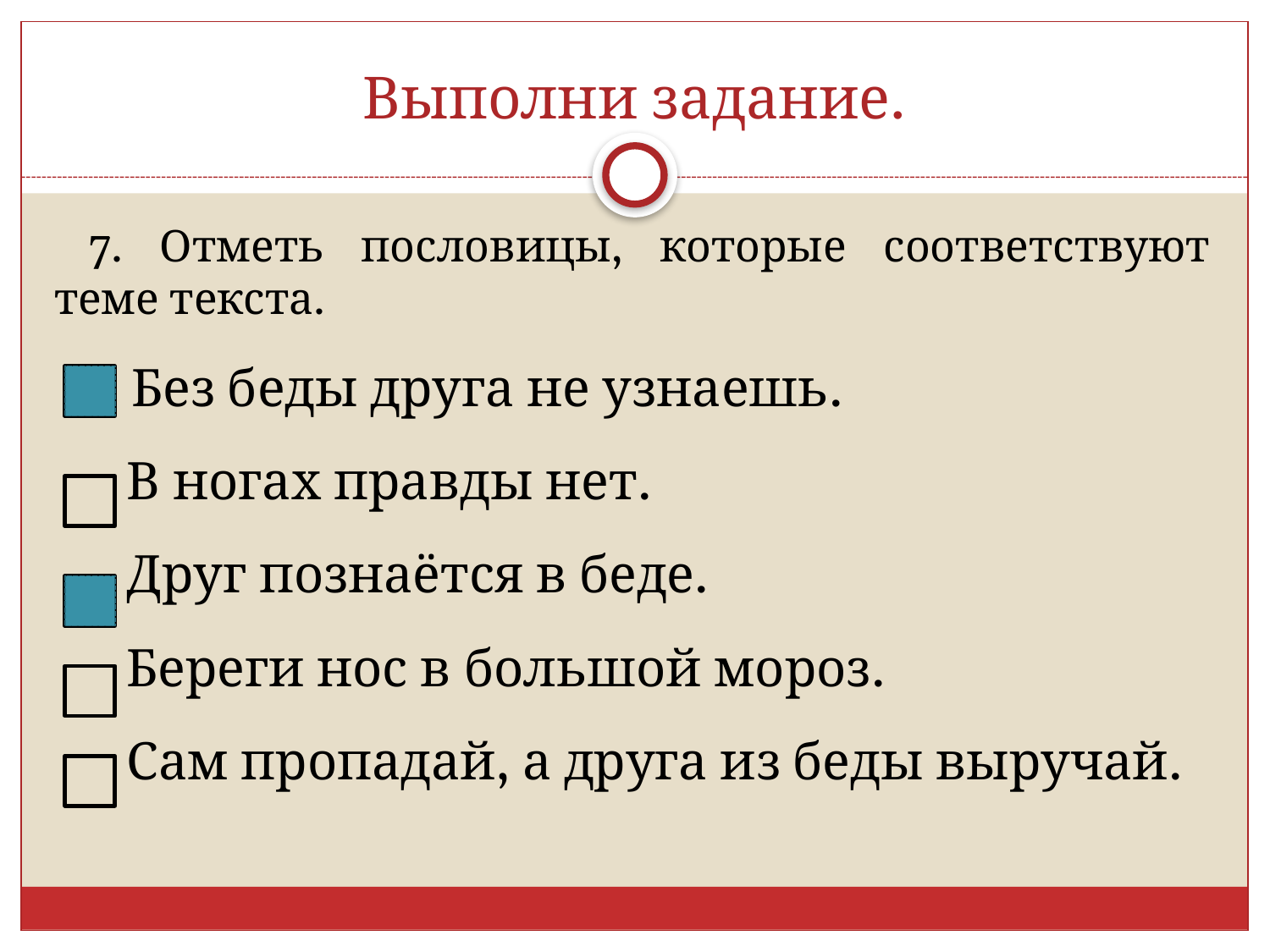

# Выполни задание.
7. Отметь пословицы, которые соответствуют теме текста.
    Без беды друга не узнаешь.
   В ногах правды нет.
   Друг познаётся в беде.
   Береги нос в большой мороз.
   Сам пропадай, а друга из беды выручай.